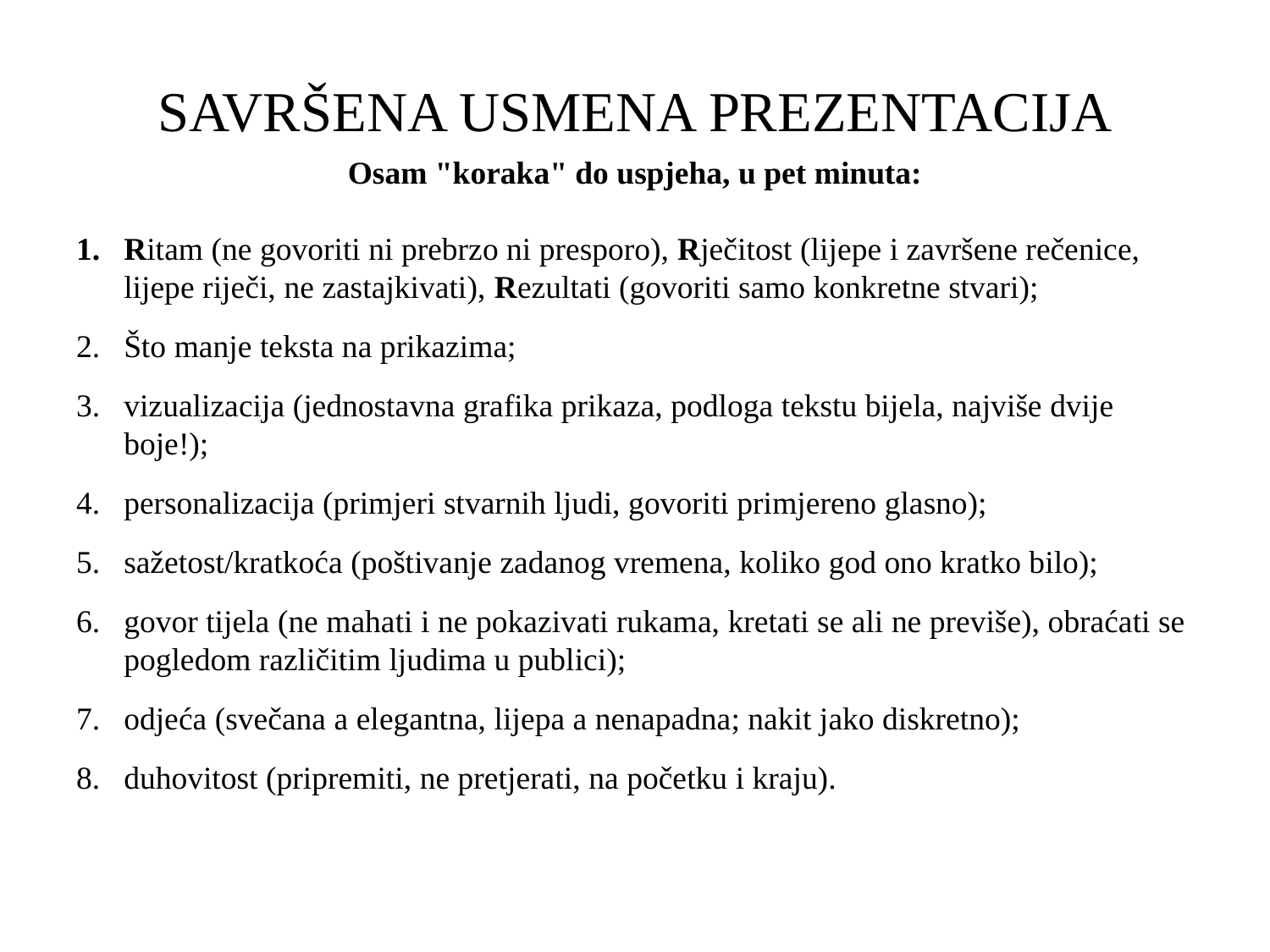

# SAVRŠENA USMENA PREZENTACIJA
Osam "koraka" do uspjeha, u pet minuta:

Ritam (ne govoriti ni prebrzo ni presporo), Rječitost (lijepe i završene rečenice, lijepe riječi, ne zastajkivati), Rezultati (govoriti samo konkretne stvari);
Što manje teksta na prikazima;
vizualizacija (jednostavna grafika prikaza, podloga tekstu bijela, najviše dvije boje!);
personalizacija (primjeri stvarnih ljudi, govoriti primjereno glasno);
sažetost/kratkoća (poštivanje zadanog vremena, koliko god ono kratko bilo);
govor tijela (ne mahati i ne pokazivati rukama, kretati se ali ne previše), obraćati se pogledom različitim ljudima u publici);
odjeća (svečana a elegantna, lijepa a nenapadna; nakit jako diskretno);
duhovitost (pripremiti, ne pretjerati, na početku i kraju).

Pogledajte http://www.youtube.com/watch?v=Y6bbMQXQ180